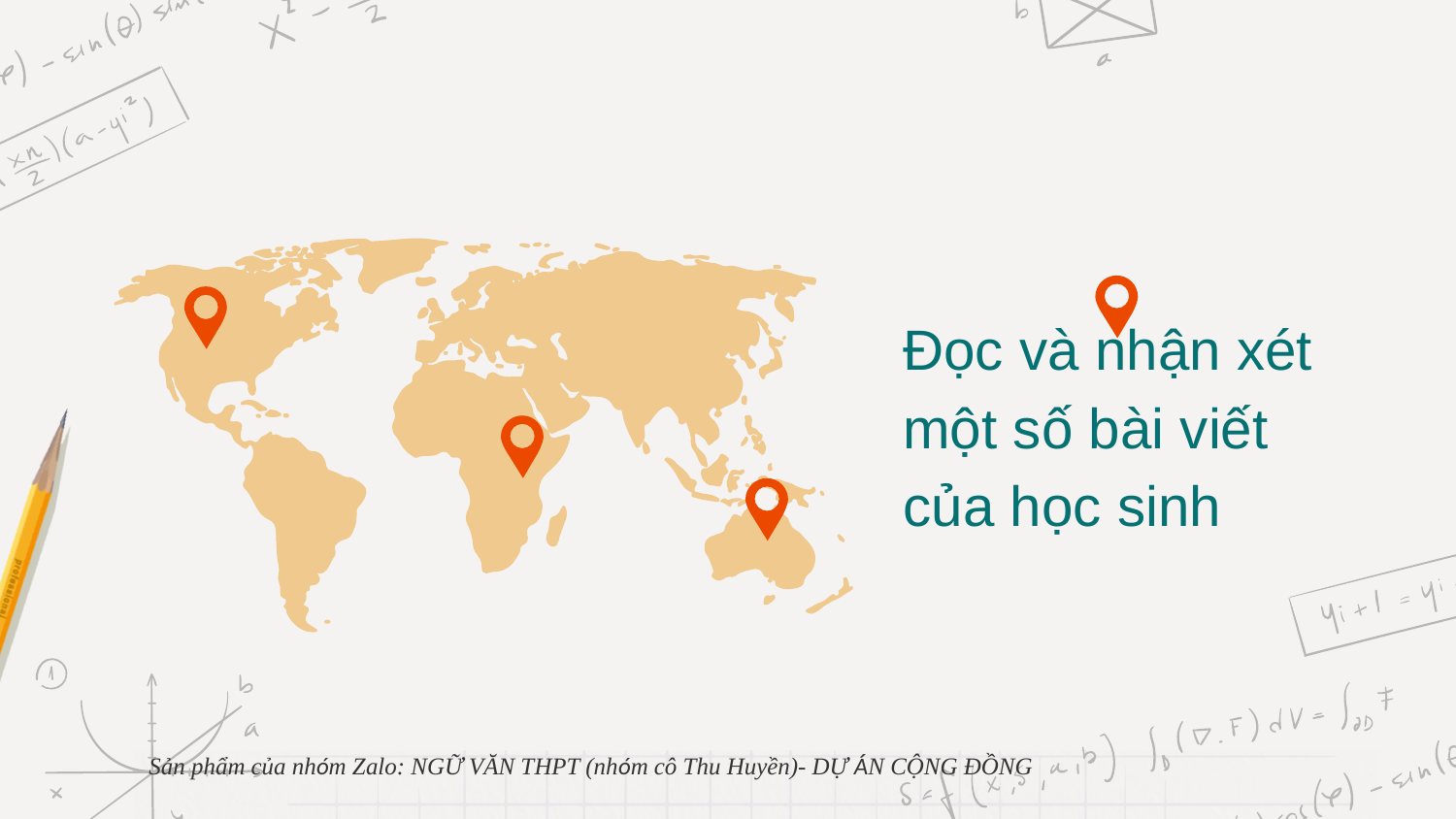

#

Đọc và nhận xét một số bài viết của học sinh